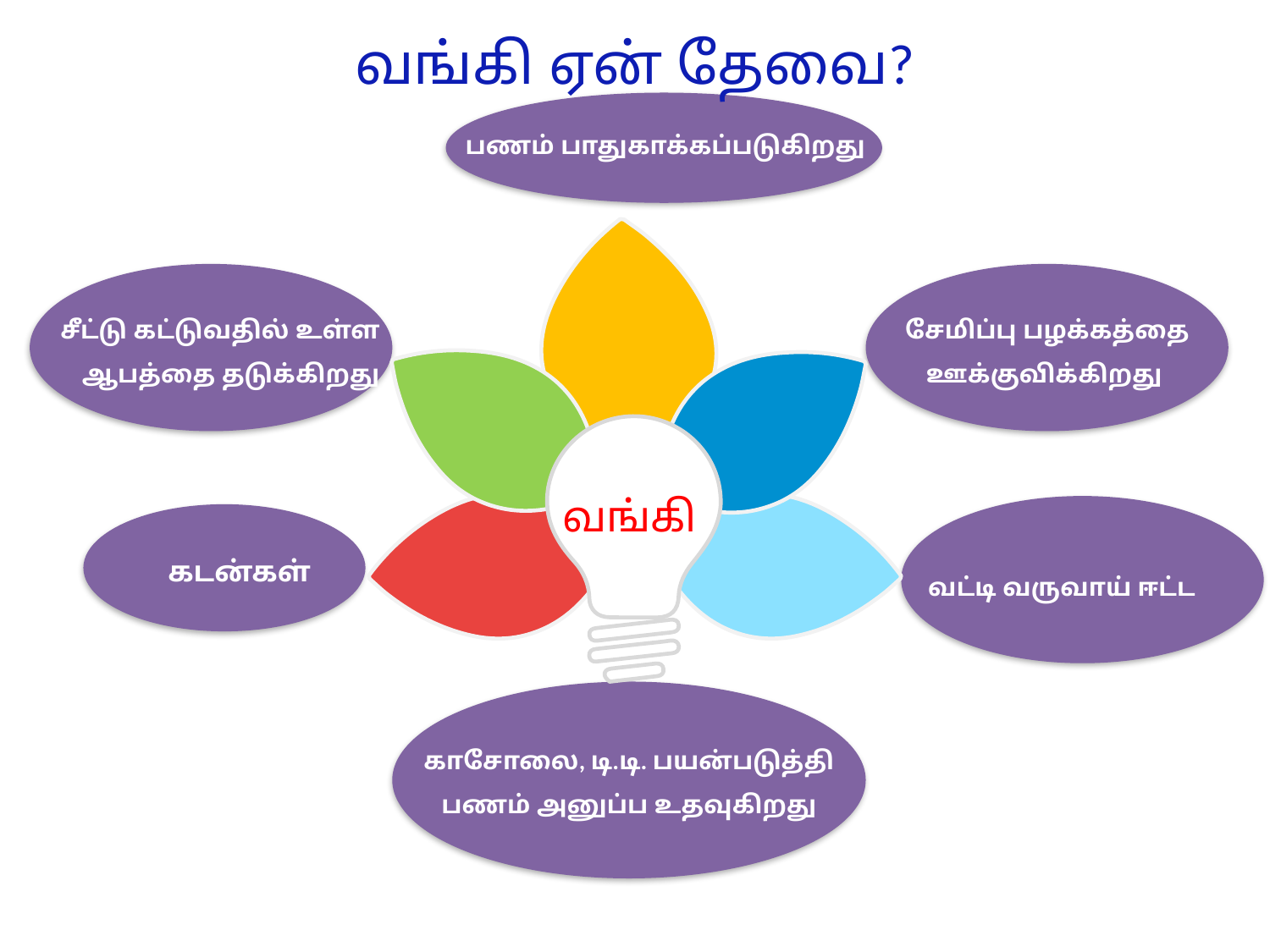

வங்கி ஏன் தேவை?

பணம் பாதுகாக்கப்படுகிறது

சீட்டு கட்டுவதில் உள்ள ஆபத்தை தடுக்கிறது
சேமிப்பு பழக்கத்தை ஊக்குவிக்கிறது

வங்கி

கடன்கள்
வட்டி வருவாய் ஈட்ட

காசோலை, டி.டி. பயன்படுத்தி பணம் அனுப்ப உதவுகிறது